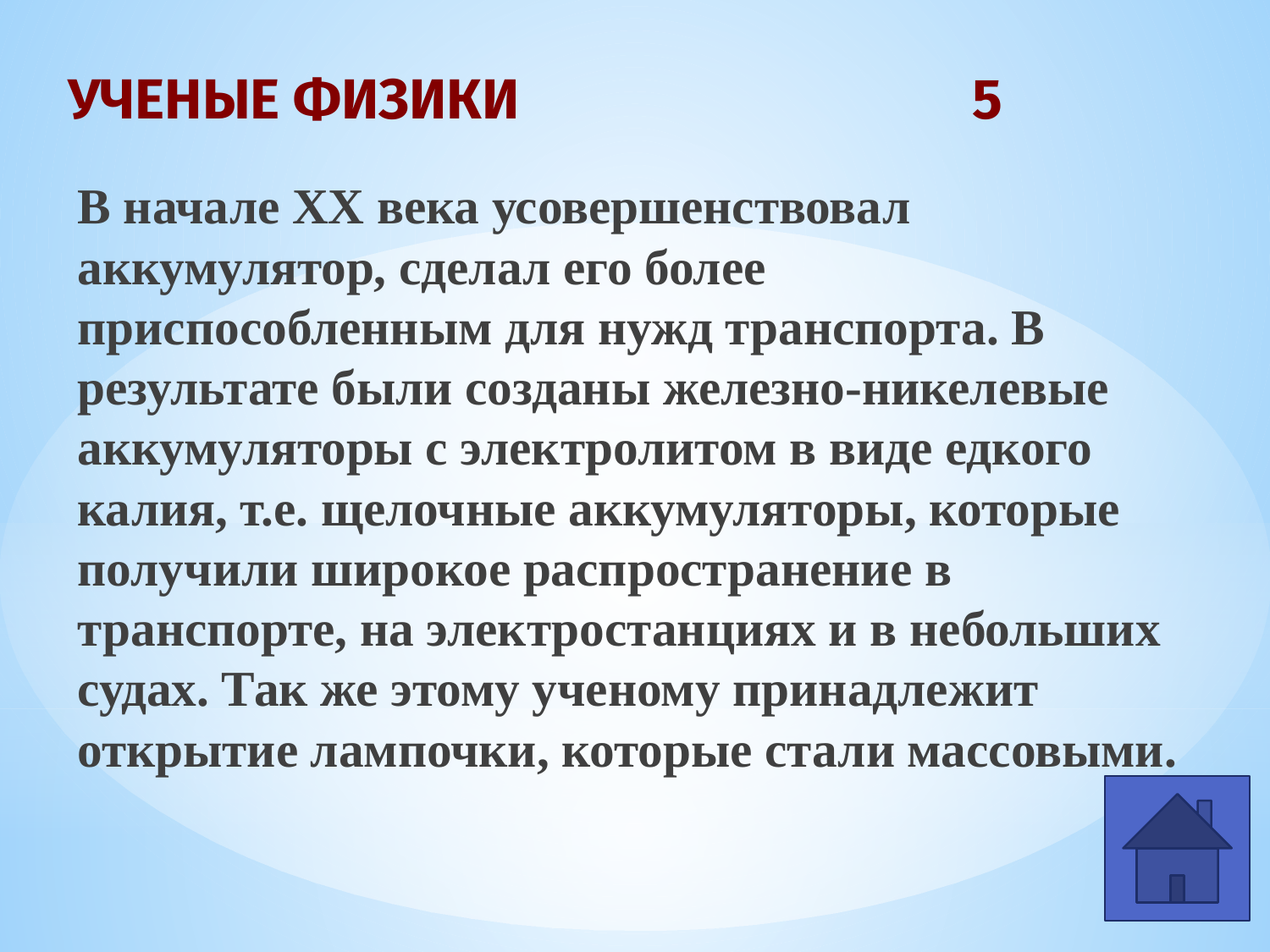

# УЧЕНЫЕ ФИЗИКИ                                  5
В начале XX века усовершенствовал аккумулятор, сделал его более приспособленным для нужд транспорта. В результате были созданы железно-никелевые аккумуляторы с электролитом в виде едкого калия, т.е. щелочные аккумуляторы, которые получили широкое распространение в транспорте, на электростанциях и в небольших судах. Так же этому ученому принадлежит открытие лампочки, которые стали массовыми.